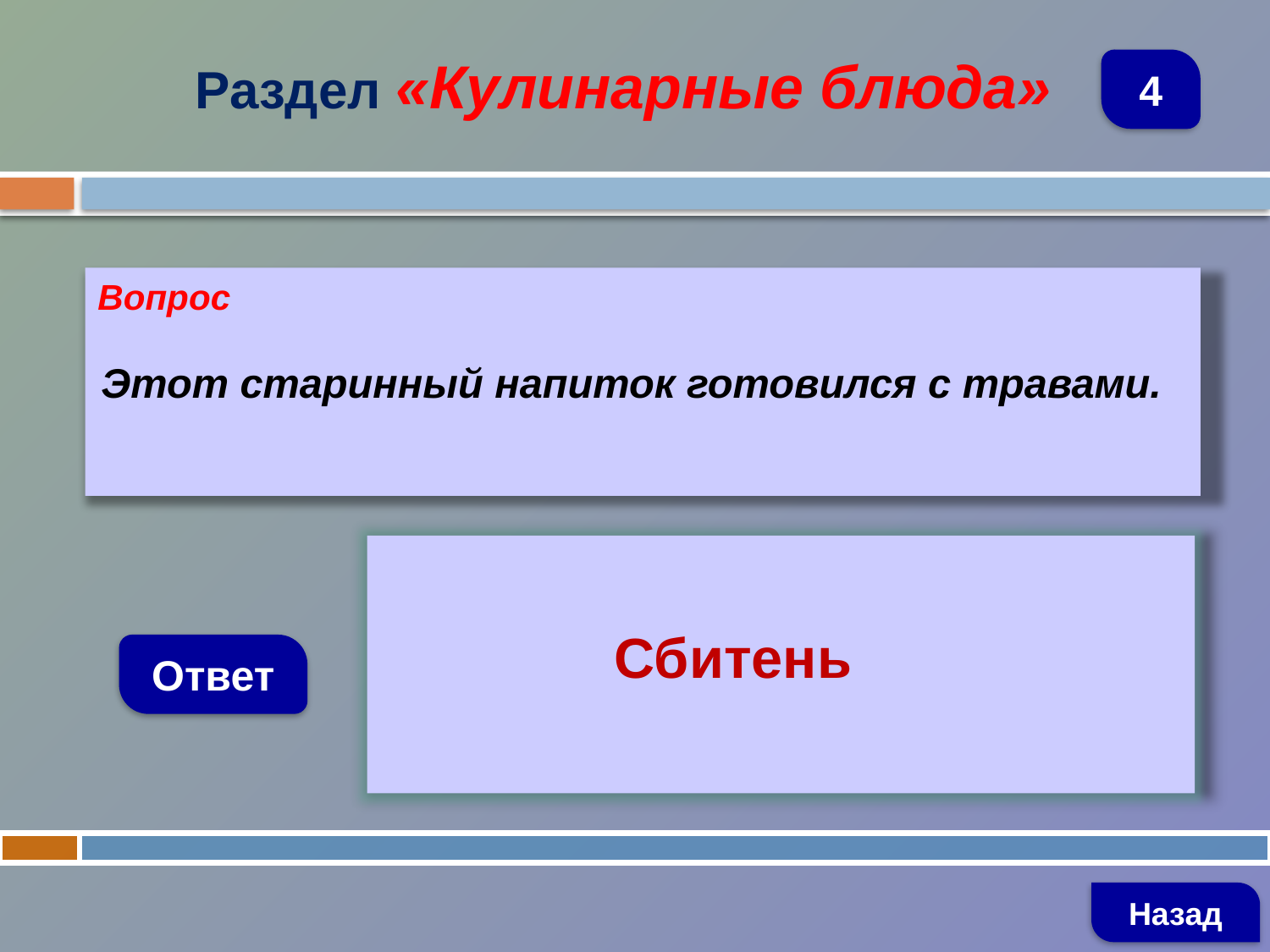

Раздел «Кулинарные блюда»
4
Вопрос

Этот старинный напиток готовился с травами.

               Сбитень
Ответ

Назад